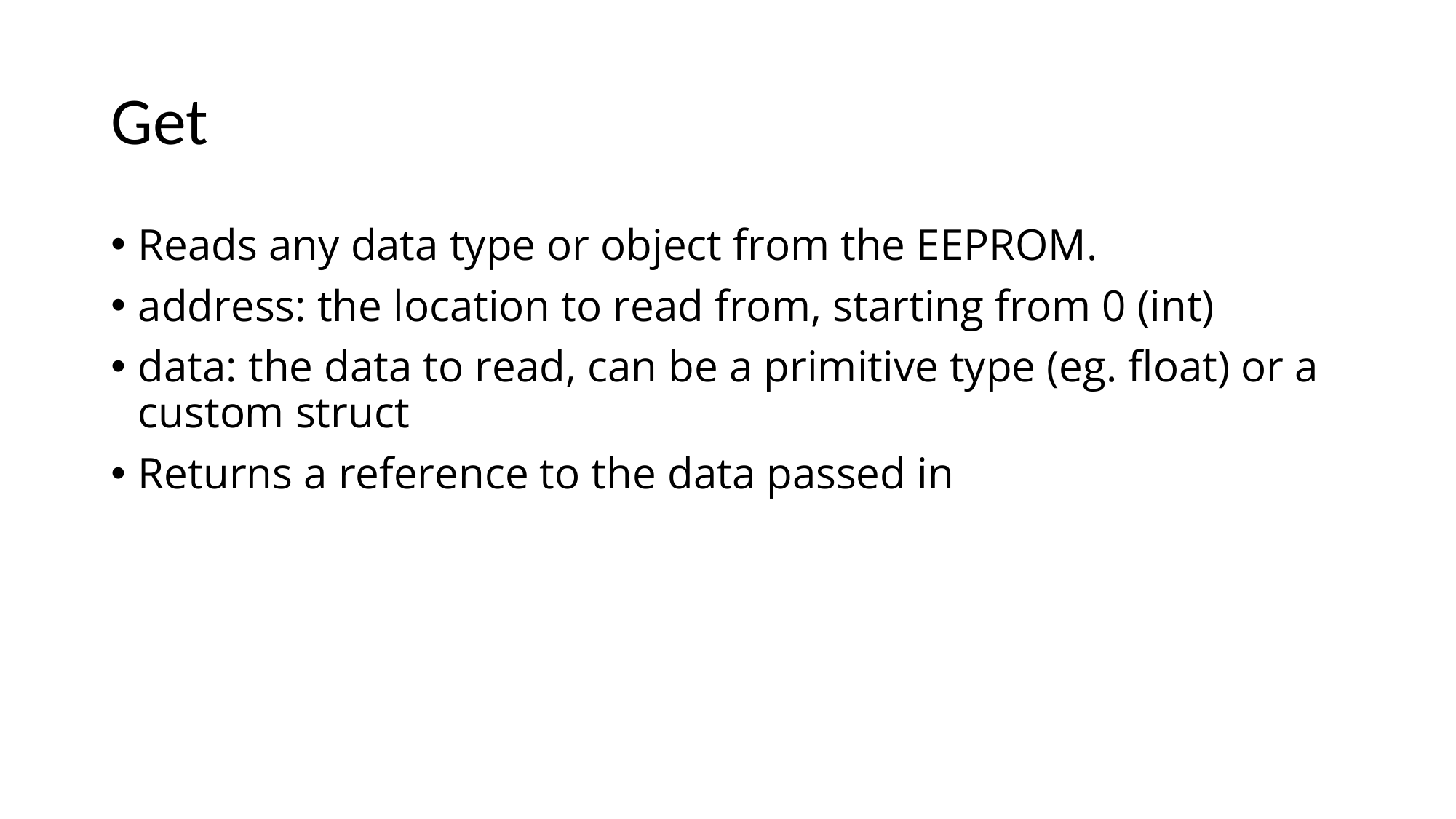

# Get
Reads any data type or object from the EEPROM.
address: the location to read from, starting from 0 (int)
data: the data to read, can be a primitive type (eg. float) or a custom struct
Returns a reference to the data passed in